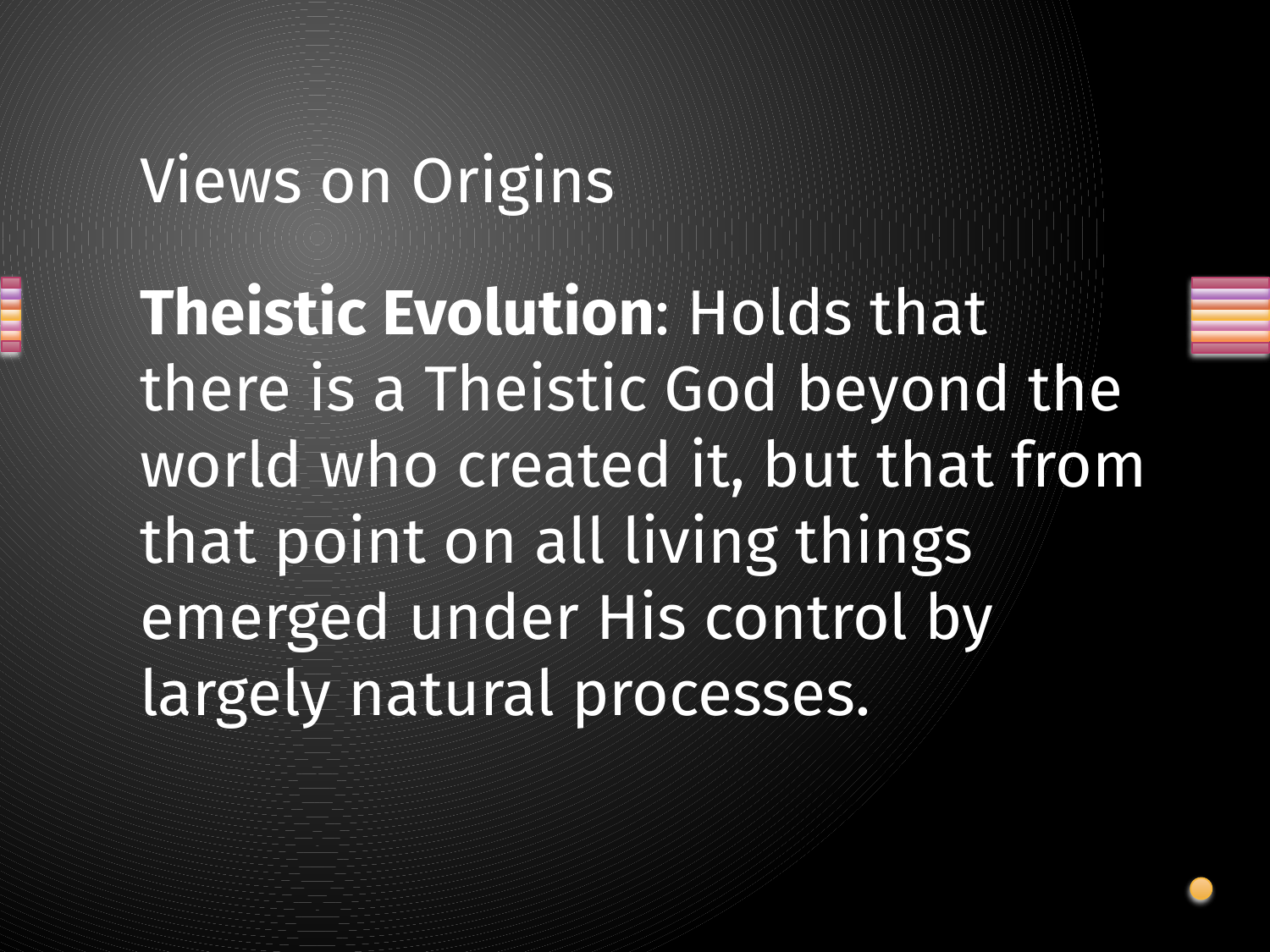

# Views on Origins

Theistic Evolution: Holds that there is a Theistic God beyond the world who created it, but that from that point on all living things emerged under His control by largely natural processes.